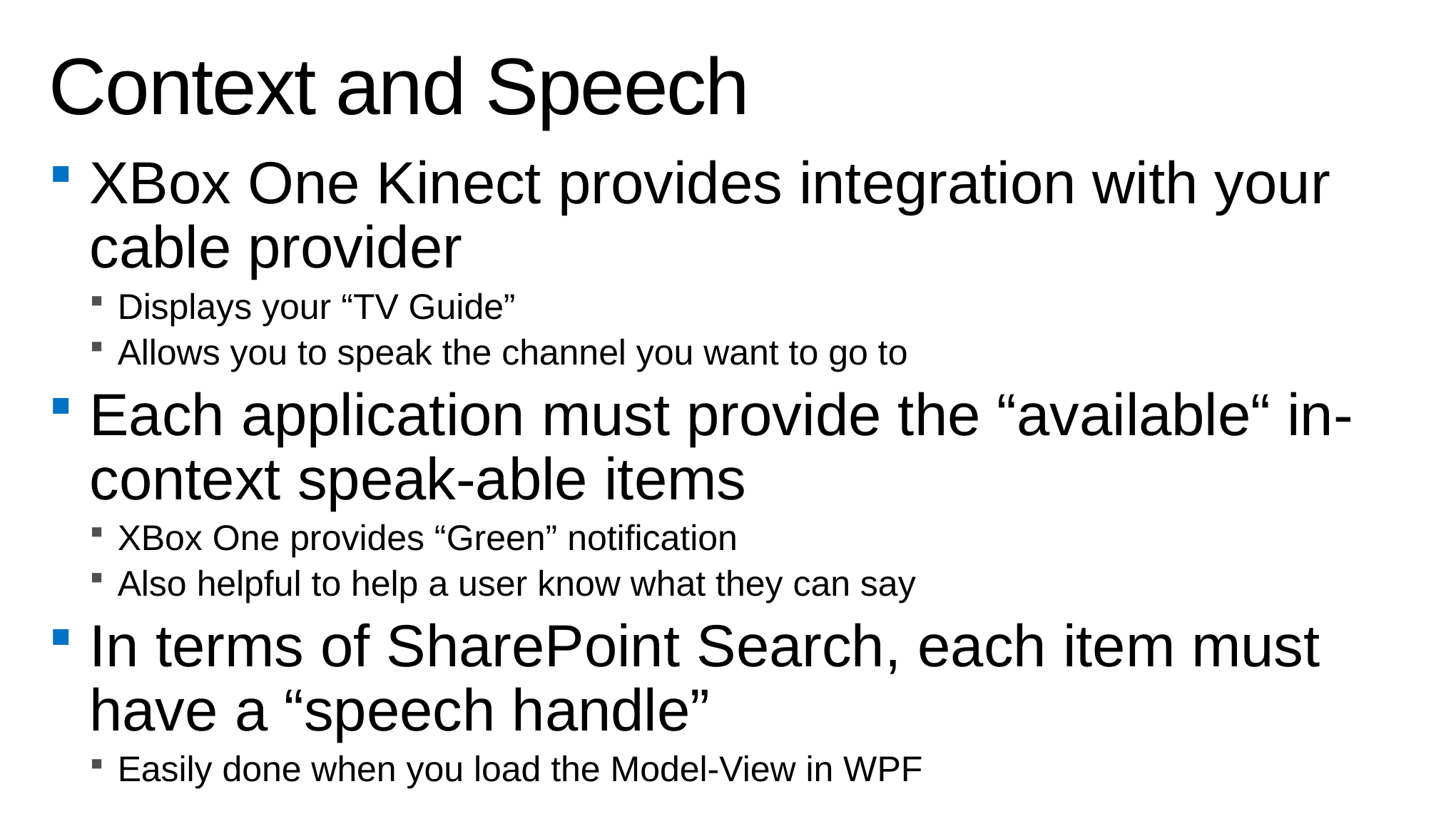

# Context and Speech
XBox One Kinect provides integration with your cable provider
Displays your “TV Guide”
Allows you to speak the channel you want to go to
Each application must provide the “available“ in-context speak-able items
XBox One provides “Green” notification
Also helpful to help a user know what they can say
In terms of SharePoint Search, each item must have a “speech handle”
Easily done when you load the Model-View in WPF